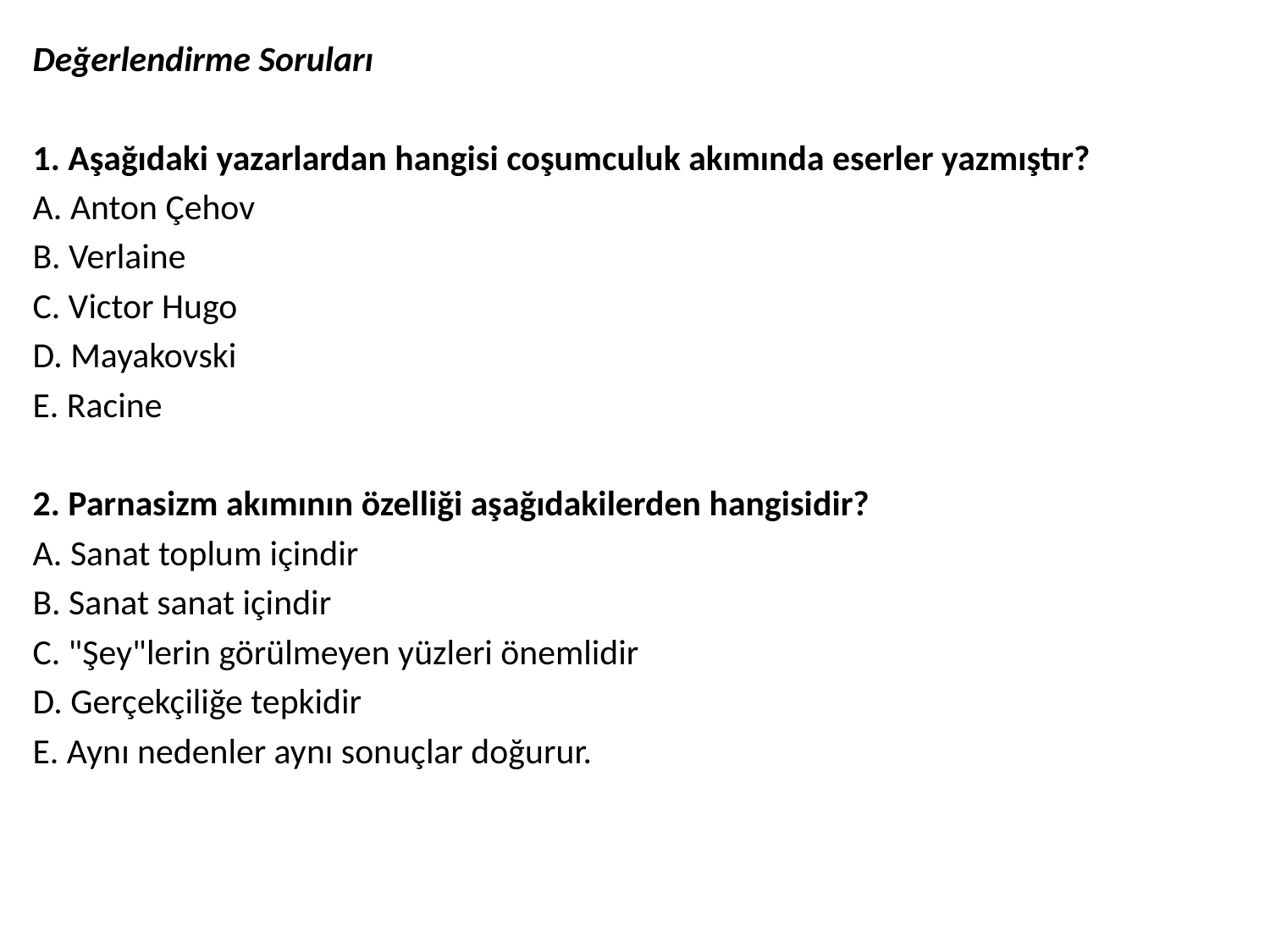

Değerlendirme Soruları

1. Aşağıdaki yazarlardan hangisi coşumculuk akımında eserler yazmıştır?
A. Anton Çehov
B. Verlaine
C. Victor Hugo
D. Mayakovski
E. Racine

2. Parnasizm akımının özelliği aşağıdakilerden hangisidir?
A. Sanat toplum içindir
B. Sanat sanat içindir
C. "Şey"lerin görülmeyen yüzleri önemlidir
D. Gerçekçiliğe tepkidir
E. Aynı nedenler aynı sonuçlar doğurur.